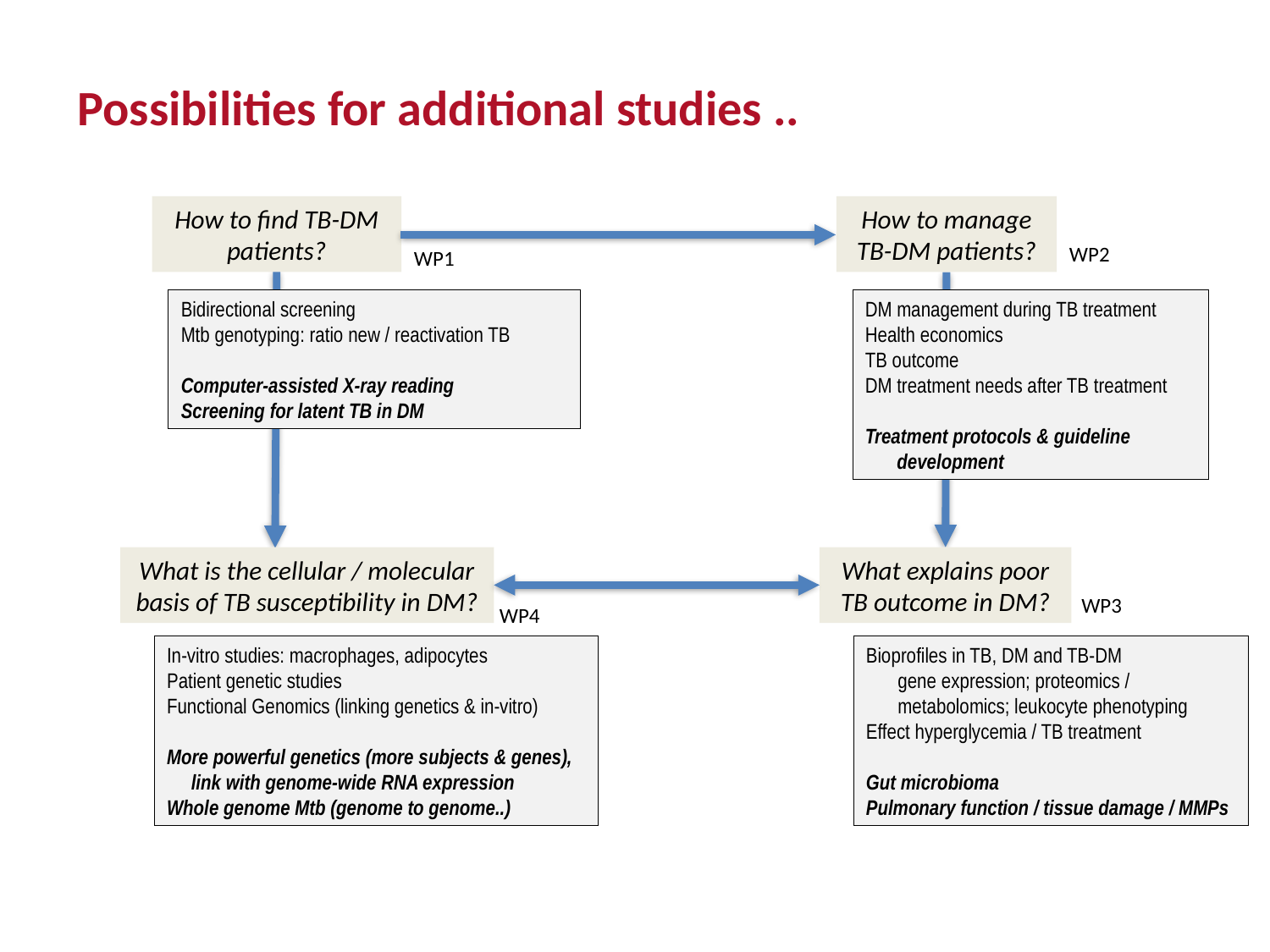

Possibilities for additional studies ..
How to find TB-DM patients?
How to manage TB-DM patients?
WP2
WP1
DM management during TB treatment
Health economics
TB outcome
DM treatment needs after TB treatment

Treatment protocols & guideline development
Bidirectional screening
Mtb genotyping: ratio new / reactivation TB

Computer-assisted X-ray reading
Screening for latent TB in DM
What explains poor TB outcome in DM?
What is the cellular / molecular basis of TB susceptibility in DM?
WP3
WP4
In-vitro studies: macrophages, adipocytes
Patient genetic studies
Functional Genomics (linking genetics & in-vitro)

More powerful genetics (more subjects & genes),
     link with genome-wide RNA expression
Whole genome Mtb (genome to genome..)
Bioprofiles in TB, DM and TB-DM
	gene expression; proteomics / metabolomics; leukocyte phenotyping
Effect hyperglycemia / TB treatment

Gut microbioma
Pulmonary function / tissue damage / MMPs